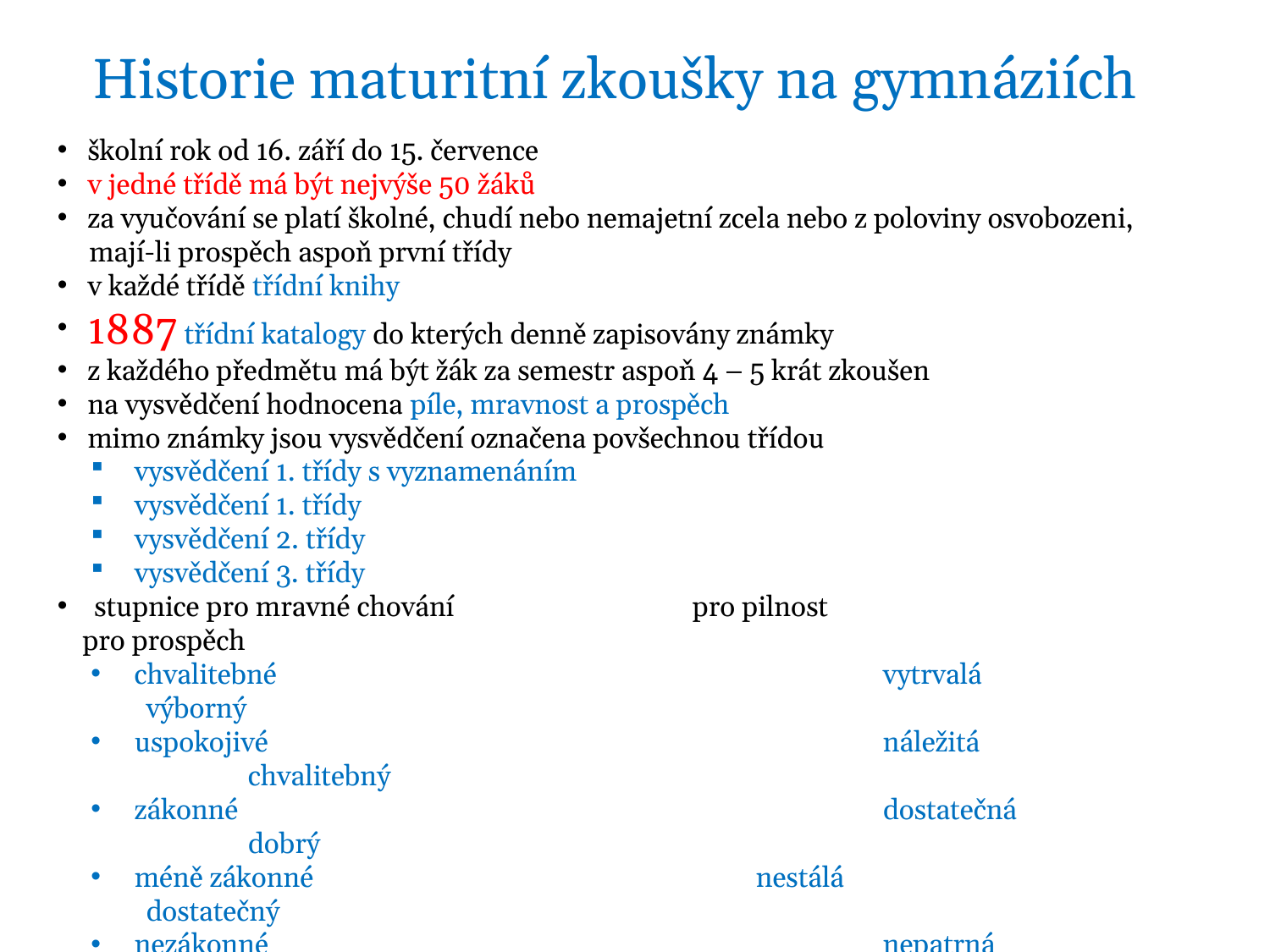

Historie maturitní zkoušky na gymnáziích
   školní rok od 16. září do 15. července
   v jedné třídě má být nejvýše 50 žáků
   za vyučování se platí školné, chudí nebo nemajetní zcela nebo z poloviny osvobozeni,    	 mají-li prospěch aspoň první třídy
   v každé třídě třídní knihy
   1887 třídní katalogy do kterých denně zapisovány známky
   z každého předmětu má být žák za semestr aspoň 4 – 5 krát zkoušen
   na vysvědčení hodnocena píle, mravnost a prospěch
   mimo známky jsou vysvědčení označena povšechnou třídou
  vysvědčení 1. třídy s vyznamenáním
  vysvědčení 1. třídy
  vysvědčení 2. třídy
  vysvědčení 3. třídy
    stupnice pro mravné chování		pro pilnost			pro prospěch
  chvalitebné					vytrvalá			výborný
  uspokojivé					náležitá				chvalitebný
  zákonné						dostatečná			dobrý
  méně zákonné				nestálá				dostatečný
  nezákonné					nepatrná			nedostatečný
													zcela nedostatečný
   1886 upuštěno od lokace žáků ( stanovení pořadí žáků podle prospěchu)